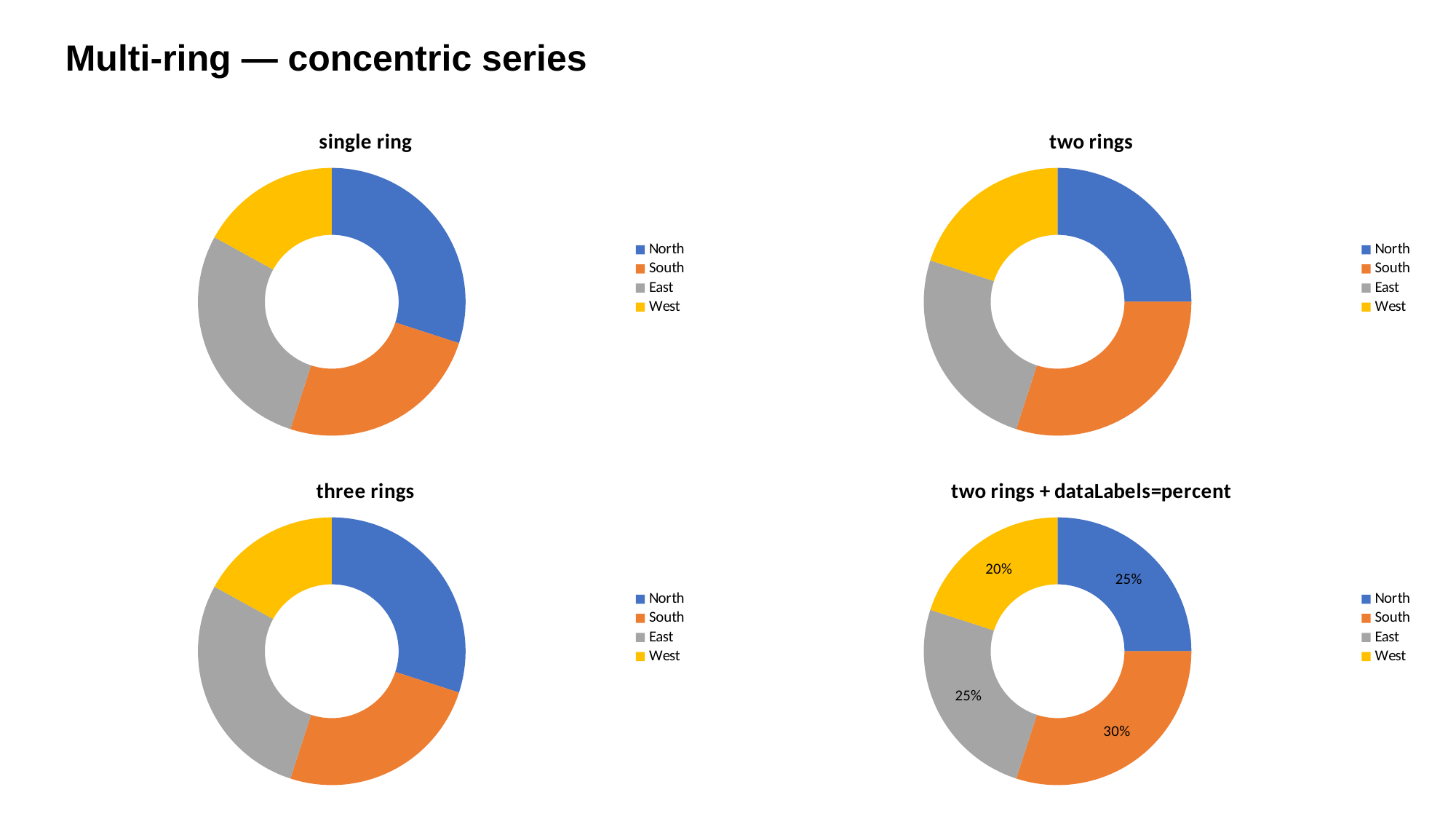

Multi-ring — concentric series

### Chart: single ring

| Category |  |
|---|---|
| North | 30.0 |
| South | 25.0 |
| East | 28.0 |
| West | 17.0 |

### Chart: two rings

| Category |  |
|---|---|
| North | 25.0 |
| South | 30.0 |
| East | 25.0 |
| West | 20.0 |

### Chart: three rings

| Category |  |
|---|---|
| North | 30.0 |
| South | 25.0 |
| East | 28.0 |
| West | 17.0 |

### Chart: two rings + dataLabels=percent

| Category |  |
|---|---|
| North | 25.0 |
| South | 30.0 |
| East | 25.0 |
| West | 20.0 |